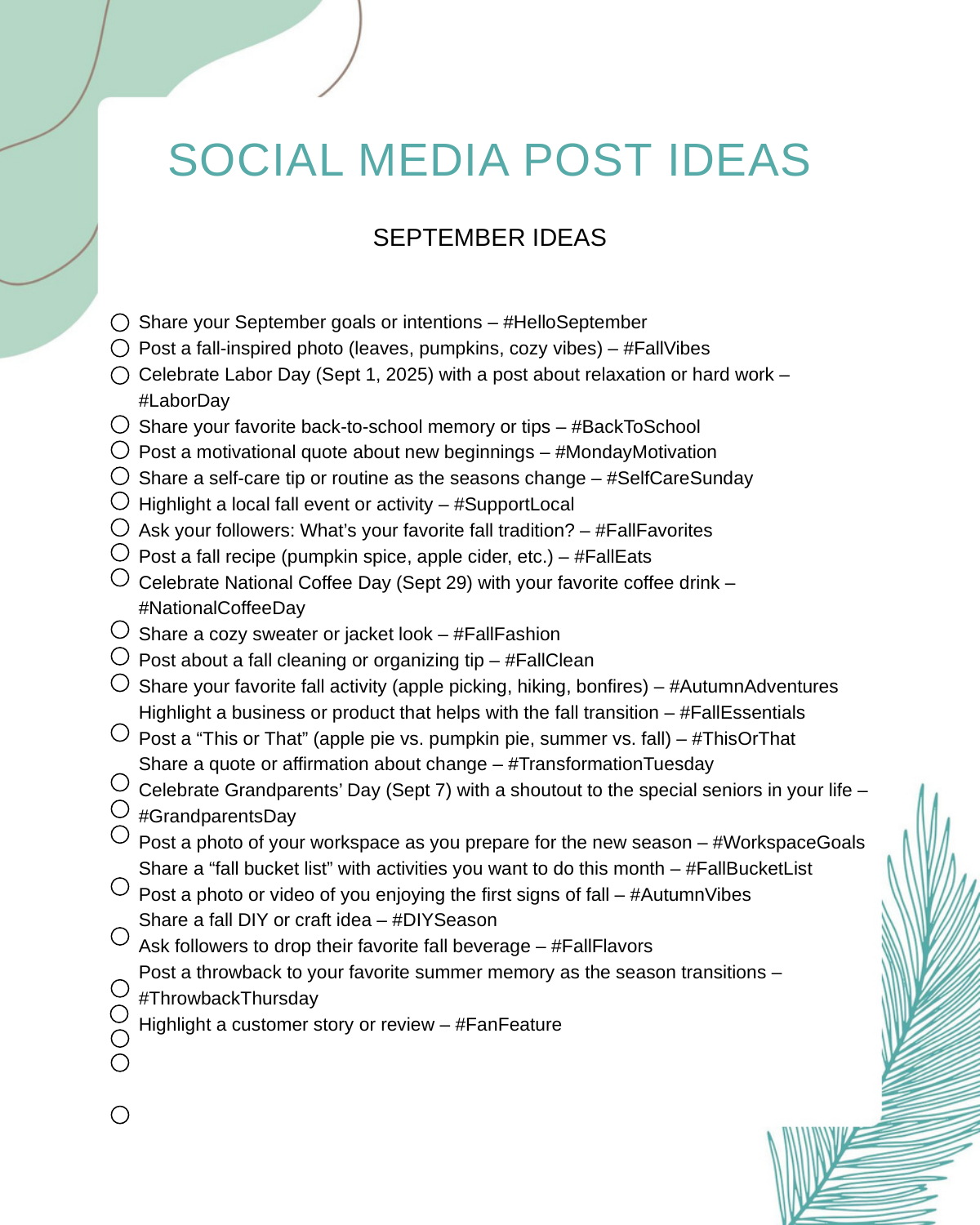

SOCIAL MEDIA POST IDEAS
SEPTEMBER IDEAS
Share your September goals or intentions – #HelloSeptember
Post a fall-inspired photo (leaves, pumpkins, cozy vibes) – #FallVibes
Celebrate Labor Day (Sept 1, 2025) with a post about relaxation or hard work – #LaborDay
Share your favorite back-to-school memory or tips – #BackToSchool
Post a motivational quote about new beginnings – #MondayMotivation
Share a self-care tip or routine as the seasons change – #SelfCareSunday
Highlight a local fall event or activity – #SupportLocal
Ask your followers: What’s your favorite fall tradition? – #FallFavorites
Post a fall recipe (pumpkin spice, apple cider, etc.) – #FallEats
Celebrate National Coffee Day (Sept 29) with your favorite coffee drink – #NationalCoffeeDay
Share a cozy sweater or jacket look – #FallFashion
Post about a fall cleaning or organizing tip – #FallClean
Share your favorite fall activity (apple picking, hiking, bonfires) – #AutumnAdventures
Highlight a business or product that helps with the fall transition – #FallEssentials
Post a “This or That” (apple pie vs. pumpkin pie, summer vs. fall) – #ThisOrThat
Share a quote or affirmation about change – #TransformationTuesday
Celebrate Grandparents’ Day (Sept 7) with a shoutout to the special seniors in your life – #GrandparentsDay
Post a photo of your workspace as you prepare for the new season – #WorkspaceGoals
Share a “fall bucket list” with activities you want to do this month – #FallBucketList
Post a photo or video of you enjoying the first signs of fall – #AutumnVibes
Share a fall DIY or craft idea – #DIYSeason
Ask followers to drop their favorite fall beverage – #FallFlavors
Post a throwback to your favorite summer memory as the season transitions – #ThrowbackThursday
Highlight a customer story or review – #FanFeature